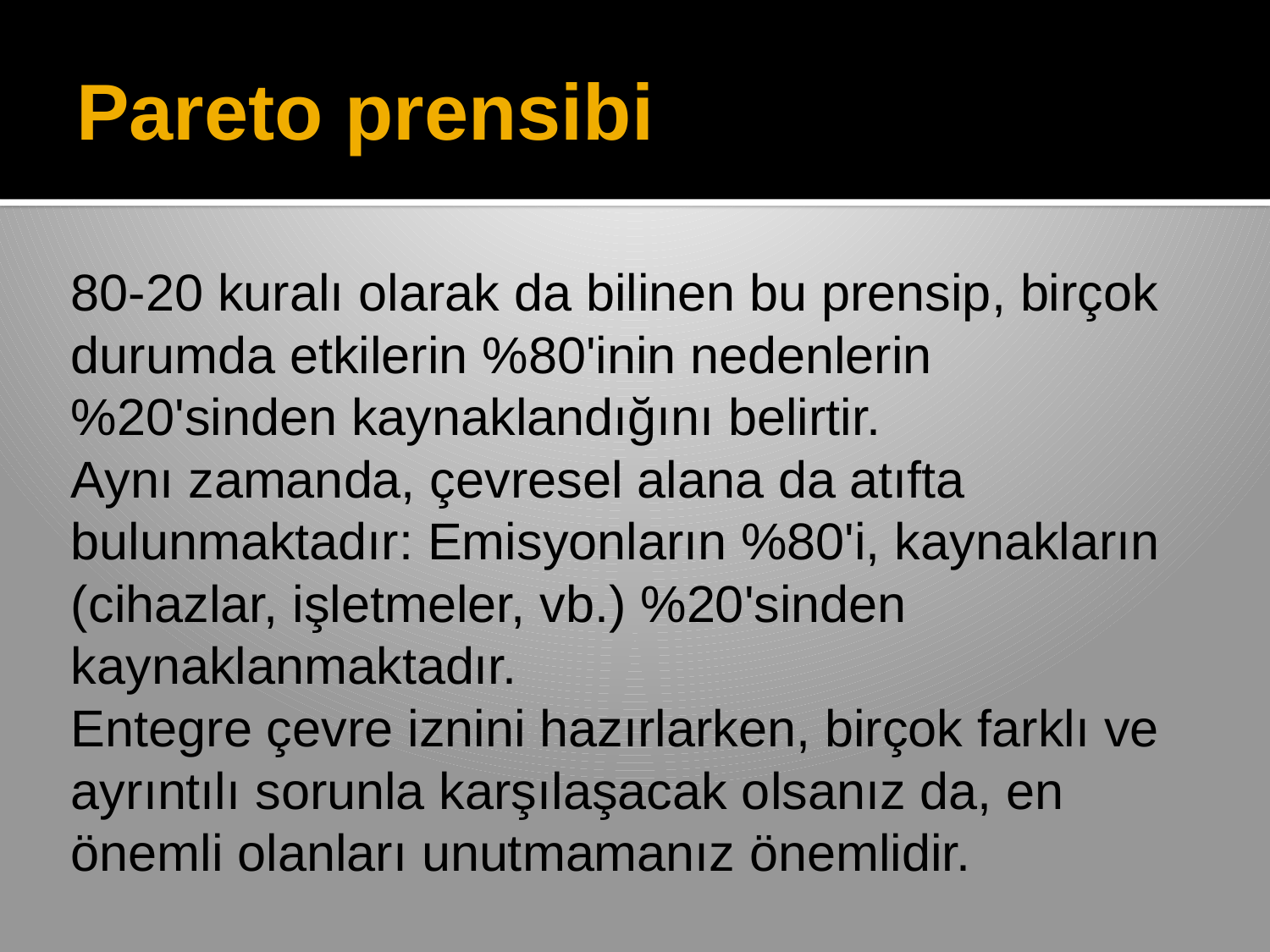

# Pareto prensibi
80-20 kuralı olarak da bilinen bu prensip, birçok durumda etkilerin %80'inin nedenlerin %20'sinden kaynaklandığını belirtir.
Aynı zamanda, çevresel alana da atıfta bulunmaktadır: Emisyonların %80'i, kaynakların (cihazlar, işletmeler, vb.) %20'sinden kaynaklanmaktadır.
Entegre çevre iznini hazırlarken, birçok farklı ve ayrıntılı sorunla karşılaşacak olsanız da, en önemli olanları unutmamanız önemlidir.